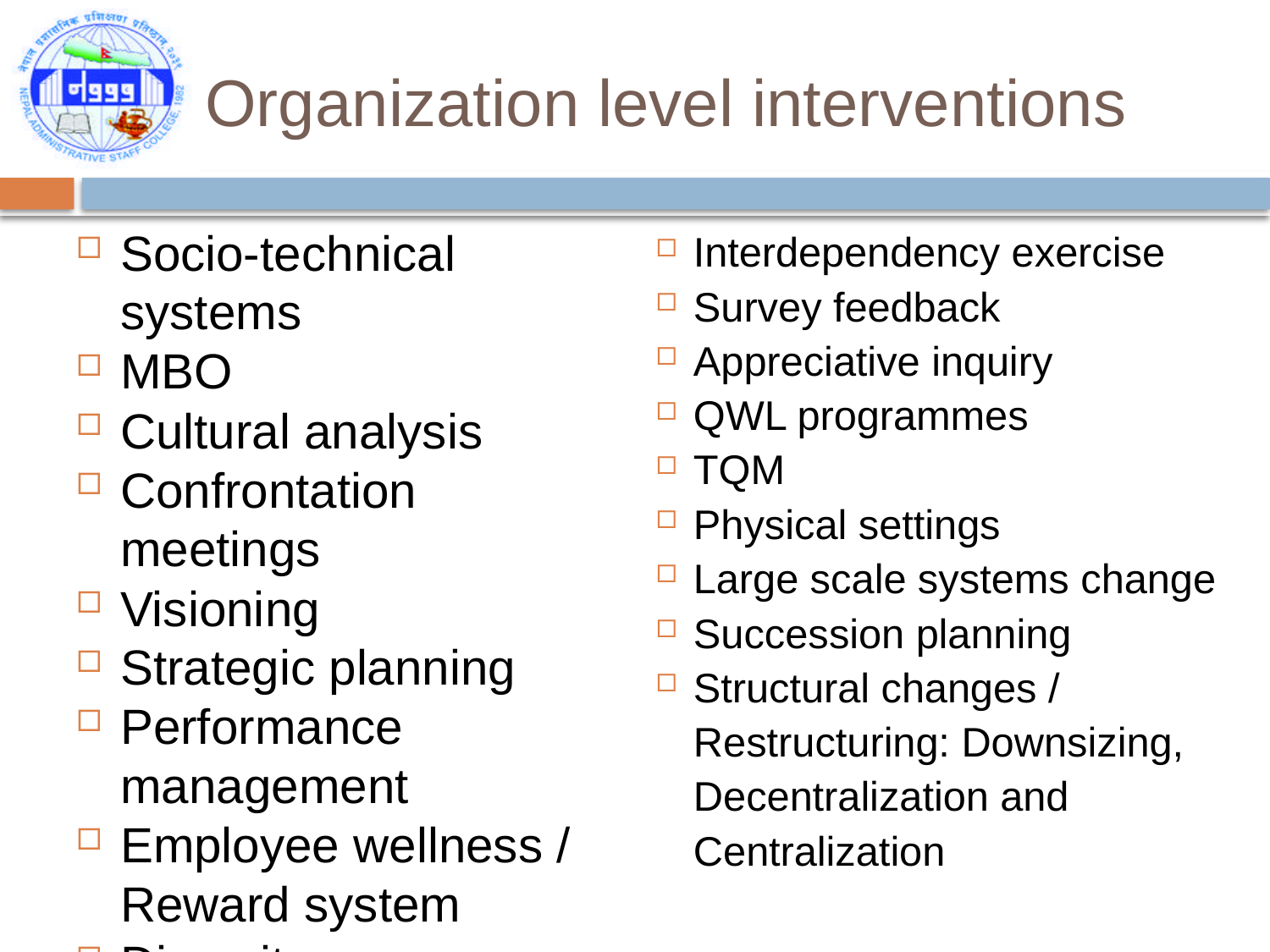

# Organization level interventions
Interdependency exercise
Survey feedback
Appreciative inquiry
QWL programmes
TQM
Physical settings
Large scale systems change
Succession planning
Structural changes / Restructuring: Downsizing, Decentralization and Centralization

Socio-technical systems
MBO
Cultural analysis
Confrontation meetings
Visioning
Strategic planning
Performance management
Employee wellness / Reward system
Diversity management
KM